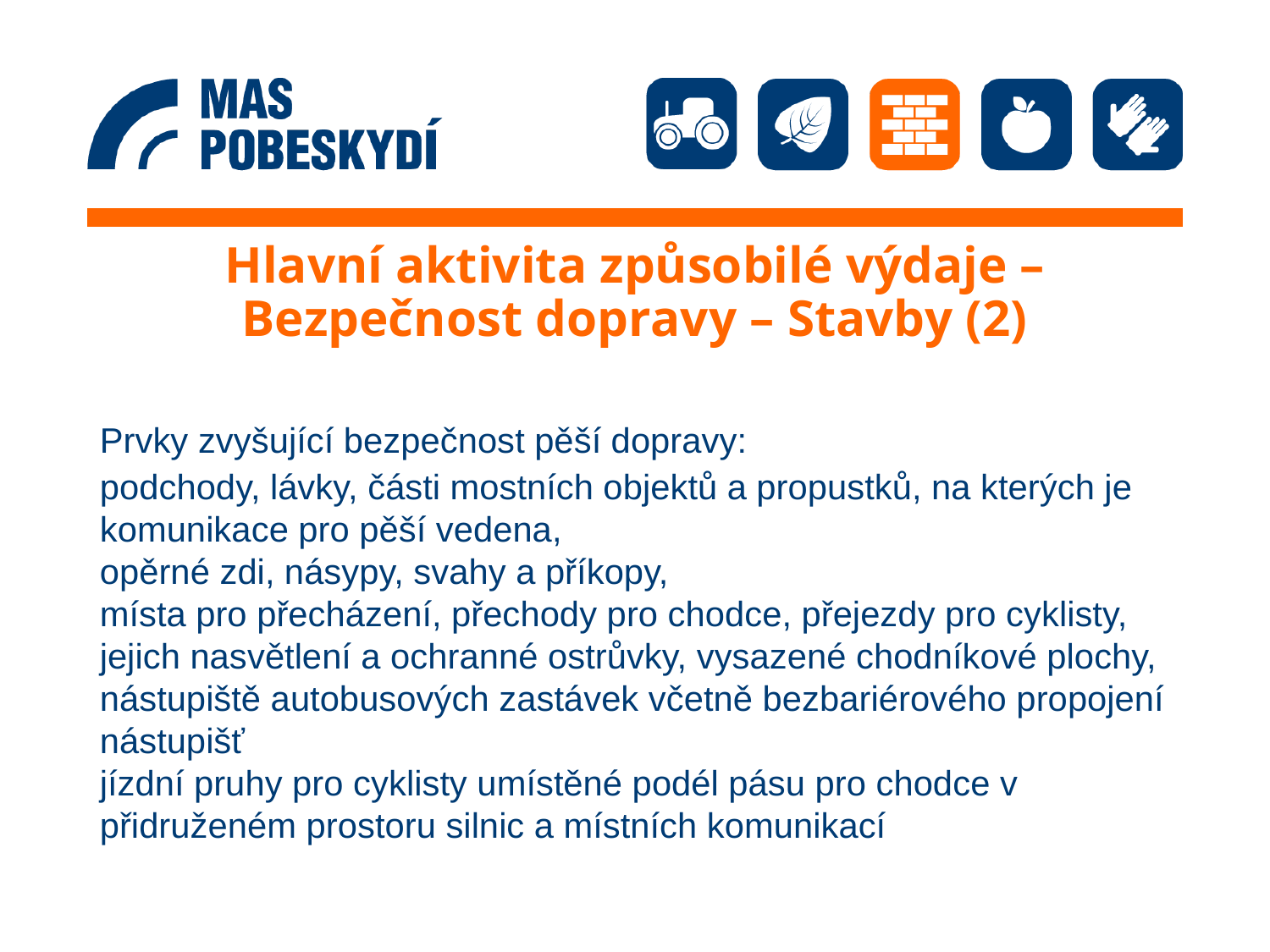

# Hlavní aktivita způsobilé výdaje – Bezpečnost dopravy – Stavby (2)
Prvky zvyšující bezpečnost pěší dopravy:
podchody, lávky, části mostních objektů a propustků, na kterých je komunikace pro pěší vedena,
opěrné zdi, násypy, svahy a příkopy,
místa pro přecházení, přechody pro chodce, přejezdy pro cyklisty, jejich nasvětlení a ochranné ostrůvky, vysazené chodníkové plochy,
nástupiště autobusových zastávek včetně bezbariérového propojení nástupišť
jízdní pruhy pro cyklisty umístěné podél pásu pro chodce v přidruženém prostoru silnic a místních komunikací